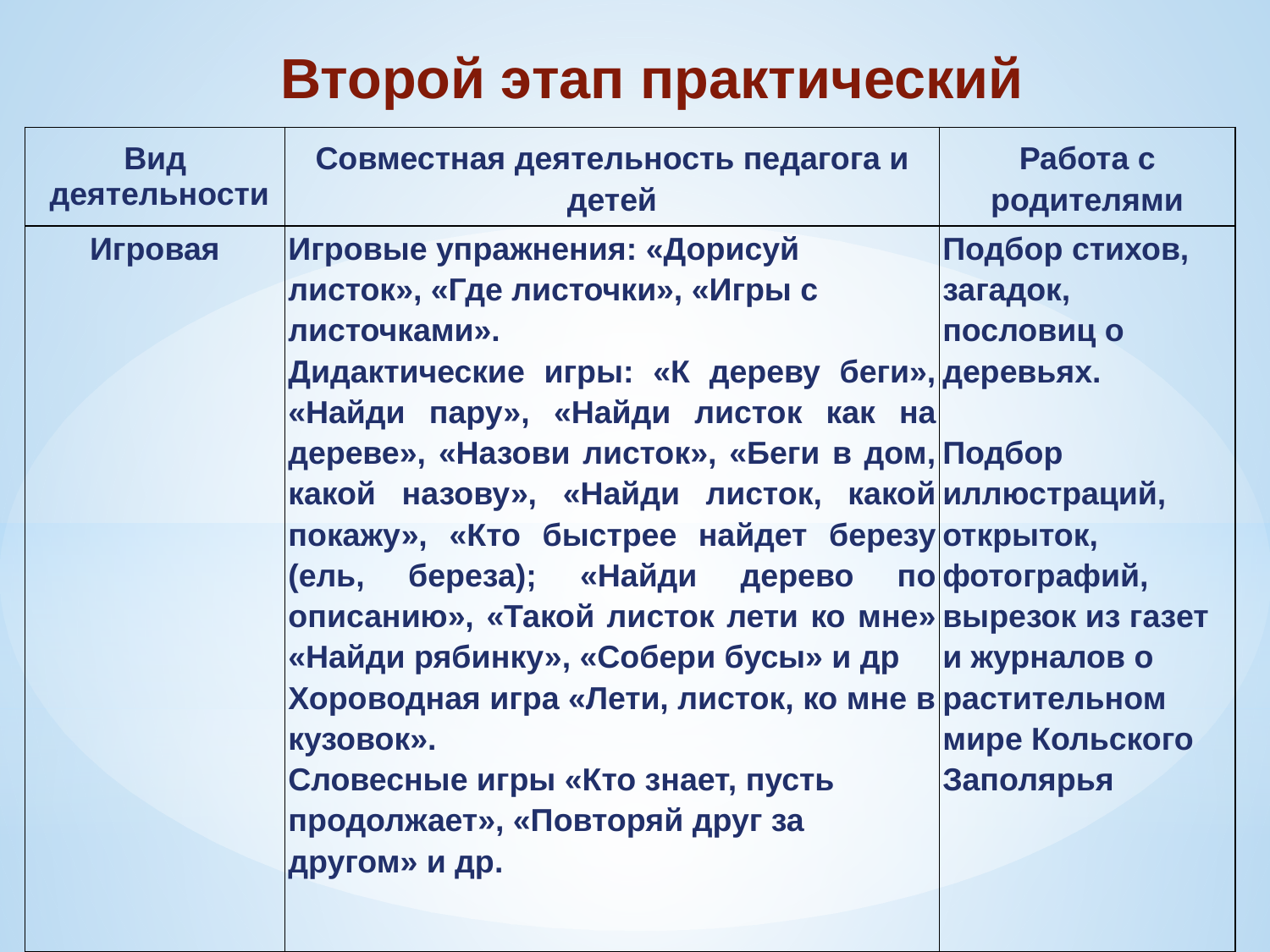

Второй этап практический
| Вид деятельности | Совместная деятельность педагога и детей | Работа с родителями |
| --- | --- | --- |
| Игровая | Игровые упражнения: «Дорисуй листок», «Где листочки», «Игры с листочками». Дидактические игры: «К дереву беги», «Найди пару», «Найди листок как на дереве», «Назови листок», «Беги в дом, какой назову», «Найди листок, какой покажу», «Кто быстрее найдет березу (ель, береза); «Найди дерево по описанию», «Такой листок лети ко мне» «Найди рябинку», «Собери бусы» и др Хороводная игра «Лети, листок, ко мне в кузовок». Словесные игры «Кто знает, пусть продолжает», «Повторяй друг за другом» и др. | Подбор стихов, загадок, пословиц о деревьях.   Подбор иллюстраций, открыток, фотографий, вырезок из газет и журналов о растительном мире Кольского Заполярья |